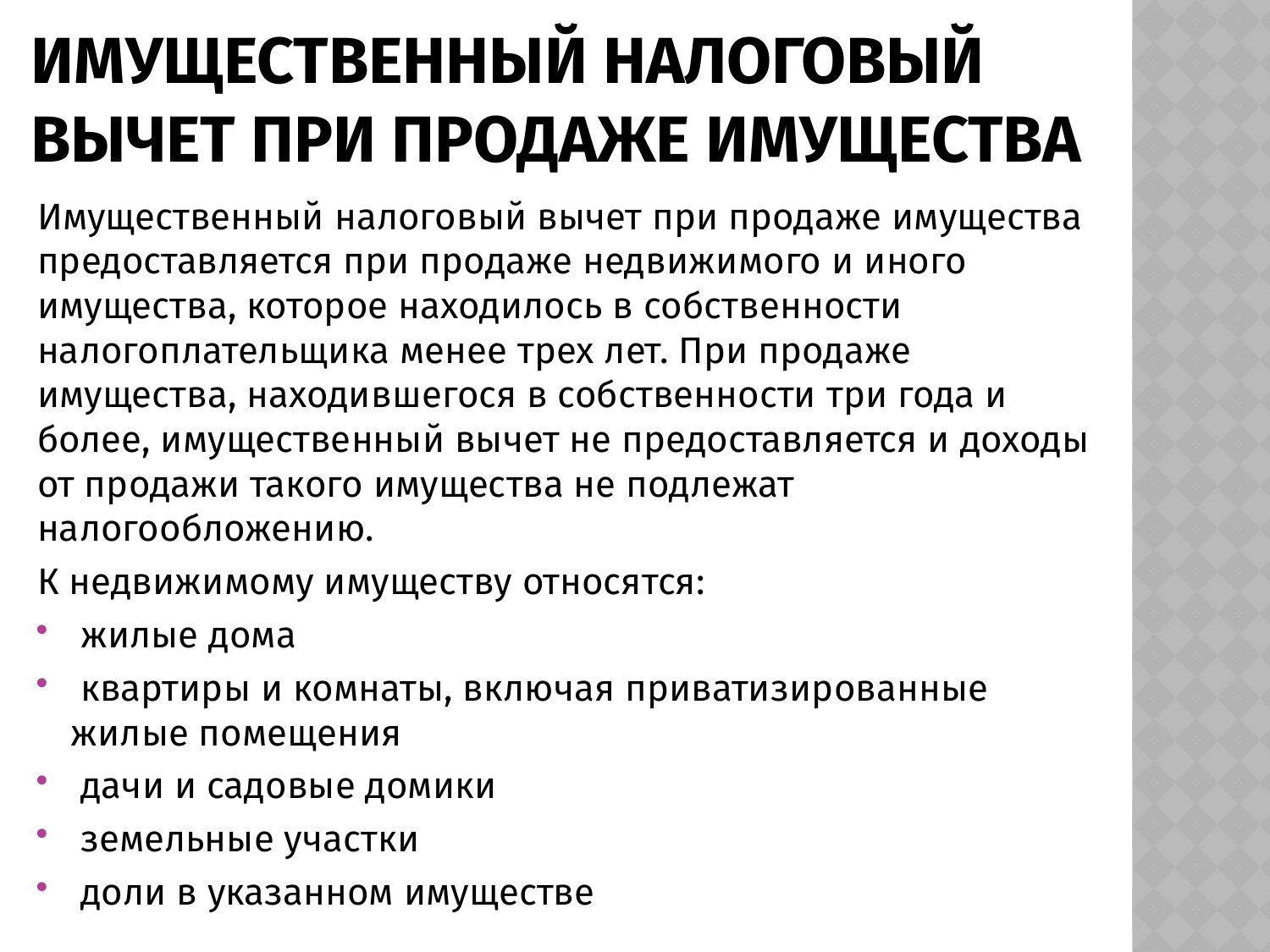

# ИМУЩЕСТВЕННЫЙ НАЛОГОВЫЙ ВЫЧЕТ ПРИ ПРОДАЖЕ ИМУЩЕСТВА
Имущественный налоговый вычет при продаже имущества предоставляется при продаже недвижимого и иного имущества, которое находилось в собственности налогоплательщика менее трех лет. При продаже имущества, находившегося в собственности три года и более, имущественный вычет не предоставляется и доходы от продажи такого имущества не подлежат налогообложению.
К недвижимому имуществу относятся:
 жилые дома
 квартиры и комнаты, включая приватизированные жилые помещения
 дачи и садовые домики
 земельные участки
 доли в указанном имуществе